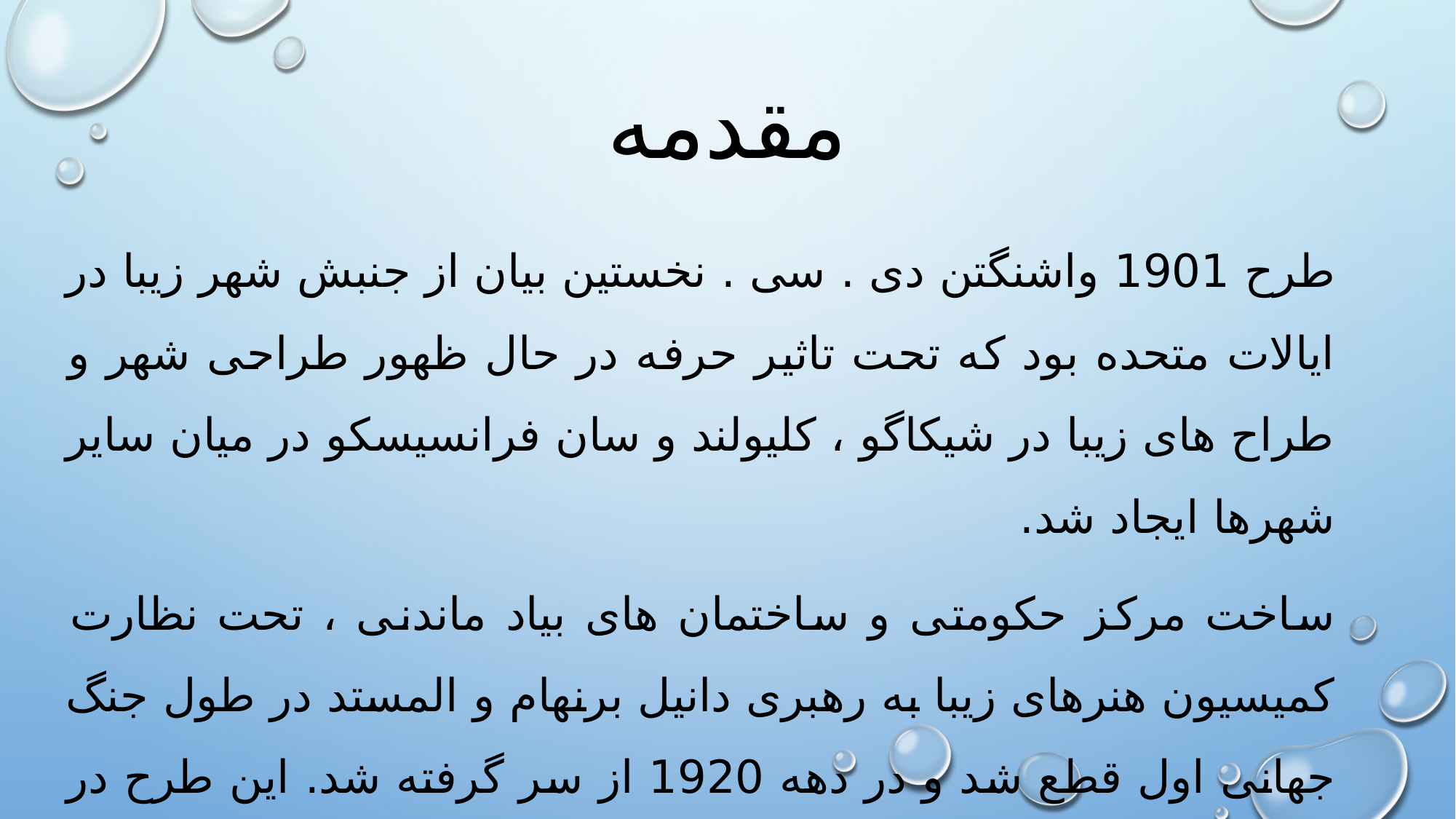

# مقدمه
طرح 1901 واشنگتن دی . سی . نخستین بیان از جنبش شهر زیبا در ایالات متحده بود که تحت تاثیر حرفه در حال ظهور طراحی شهر و طراح های زیبا در شیکاگو ، کلیولند و سان فرانسیسکو در میان سایر شهرها ایجاد شد.
ساخت مرکز حکومتی و ساختمان های بیاد ماندنی ، تحت نظارت کمیسیون هنرهای زیبا به رهبری دانیل برنهام و المستد در طول جنگ جهانی اول قطع شد و در دهه 1920 از سر گرفته شد. این طرح در ماه می 1922 با نصب بنای یادبود لینکلن به پایان رسید.